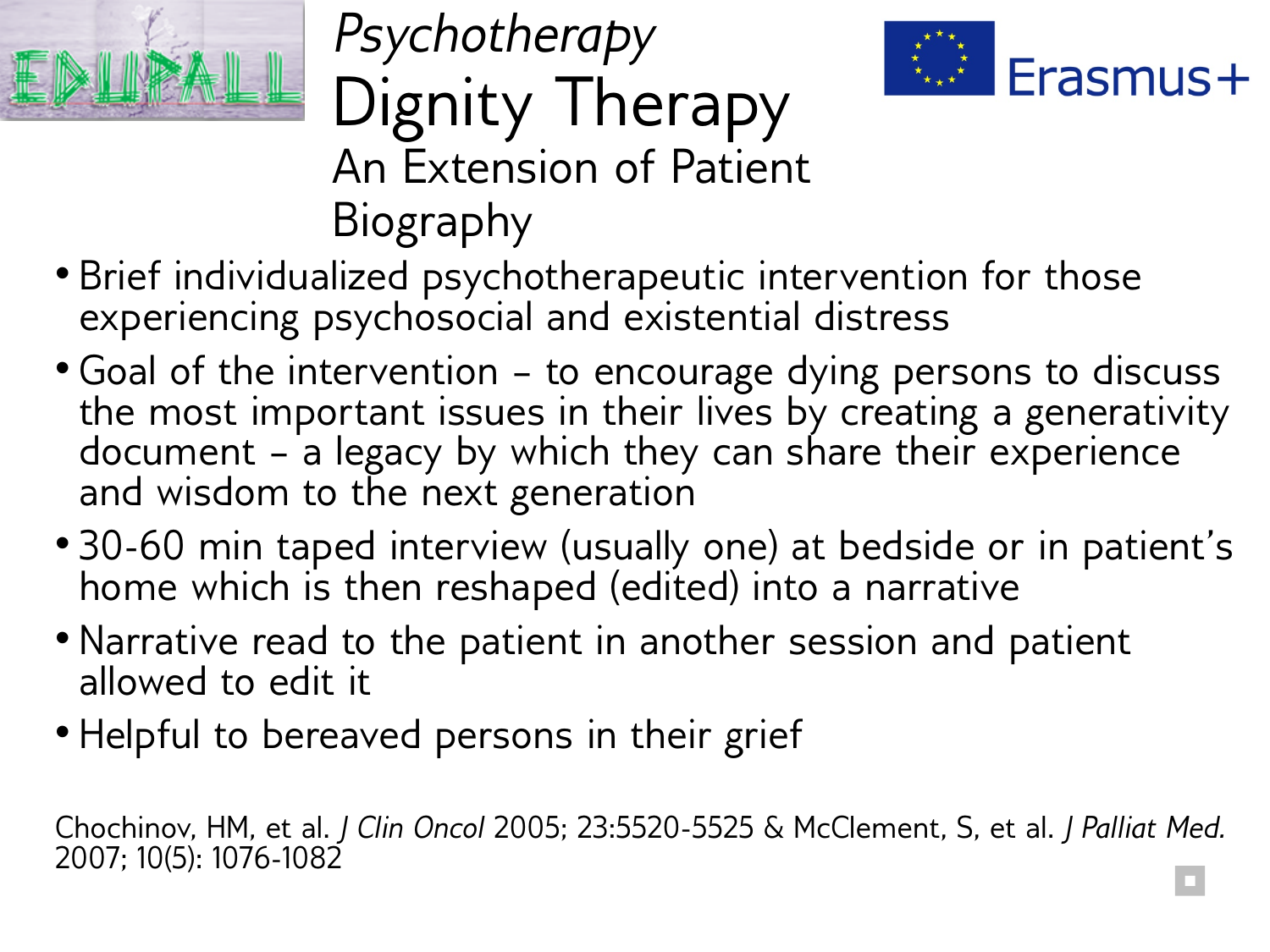

# Psychotherapy Dignity Therapy An Extension of Patient Biography
Brief individualized psychotherapeutic intervention for those experiencing psychosocial and existential distress
Goal of the intervention – to encourage dying persons to discuss the most important issues in their lives by creating a generativity document – a legacy by which they can share their experience and wisdom to the next generation
30-60 min taped interview (usually one) at bedside or in patient’s home which is then reshaped (edited) into a narrative
Narrative read to the patient in another session and patient allowed to edit it
Helpful to bereaved persons in their grief

Chochinov, HM, et al. J Clin Oncol 2005; 23:5520-5525 & McClement, S, et al. J Palliat Med. 2007; 10(5): 1076-1082